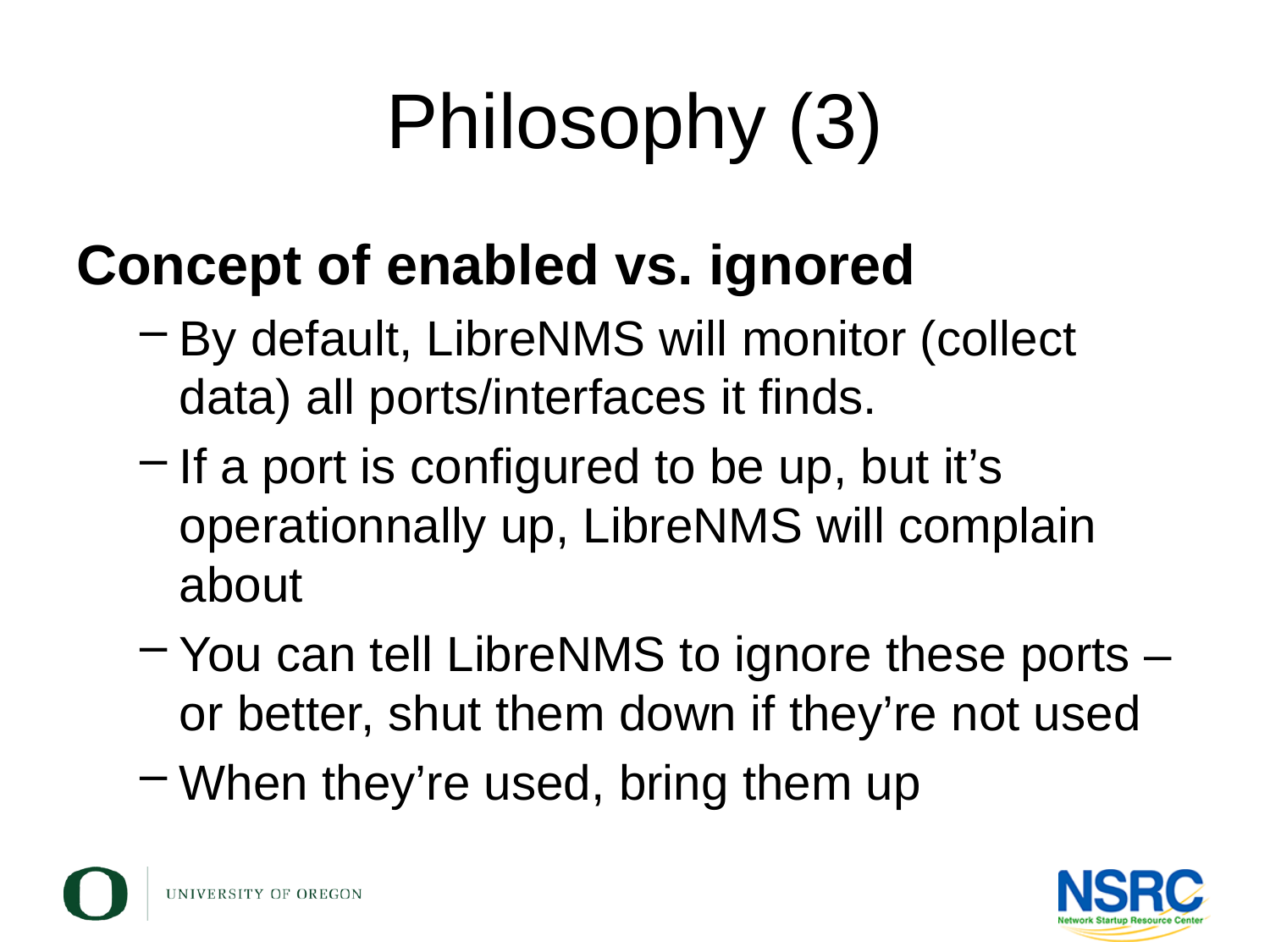

# Philosophy (3)
Concept of enabled vs. ignored
By default, LibreNMS will monitor (collect data) all ports/interfaces it finds.
If a port is configured to be up, but it’s operationnally up, LibreNMS will complain about
You can tell LibreNMS to ignore these ports – or better, shut them down if they’re not used
When they’re used, bring them up